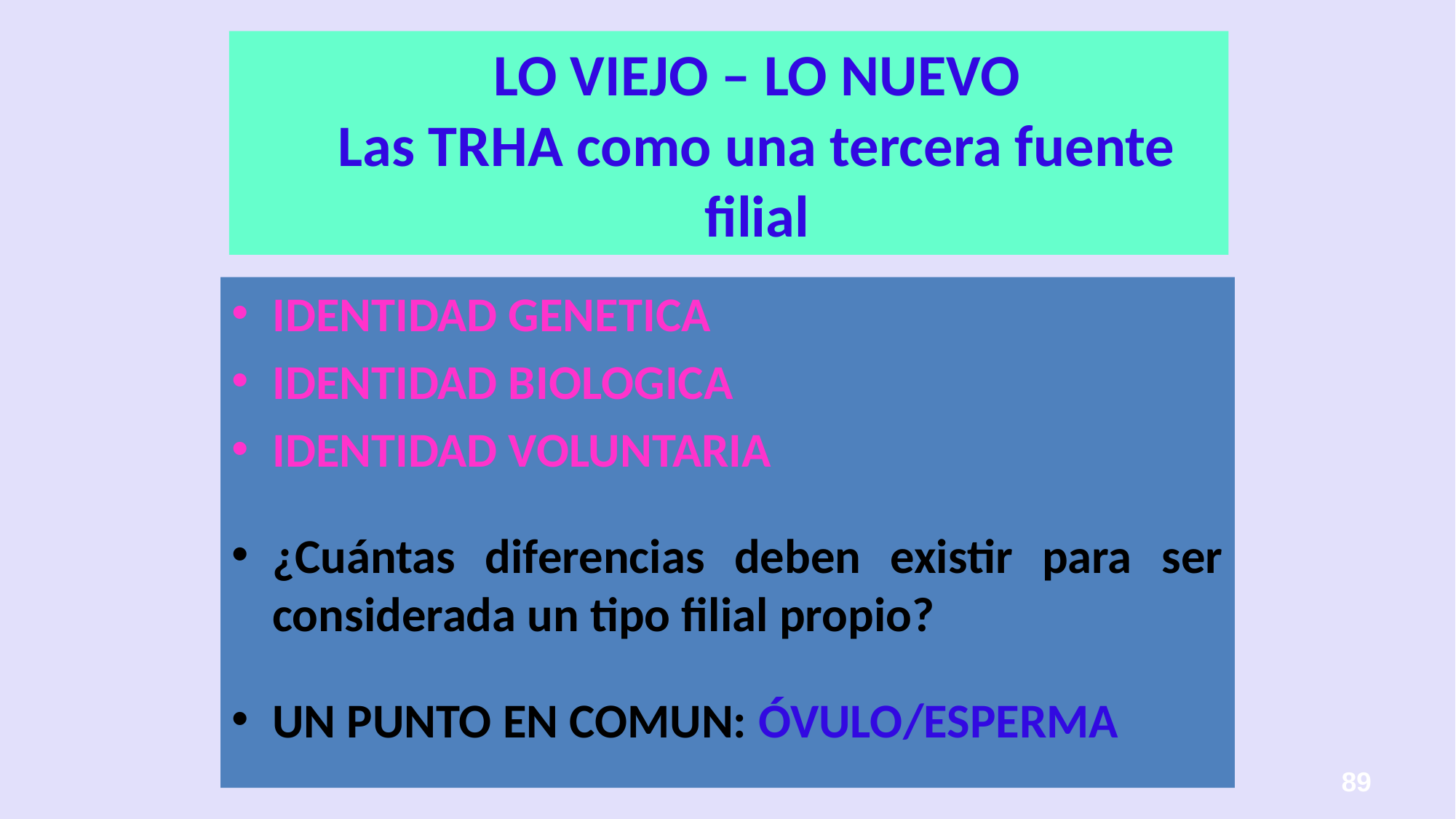

# LO VIEJO – LO NUEVO Las TRHA como una tercera fuente filial
IDENTIDAD GENETICA
IDENTIDAD BIOLOGICA
IDENTIDAD VOLUNTARIA

¿Cuántas diferencias deben existir para ser considerada un tipo filial propio?

UN PUNTO EN COMUN: ÓVULO/ESPERMA
89